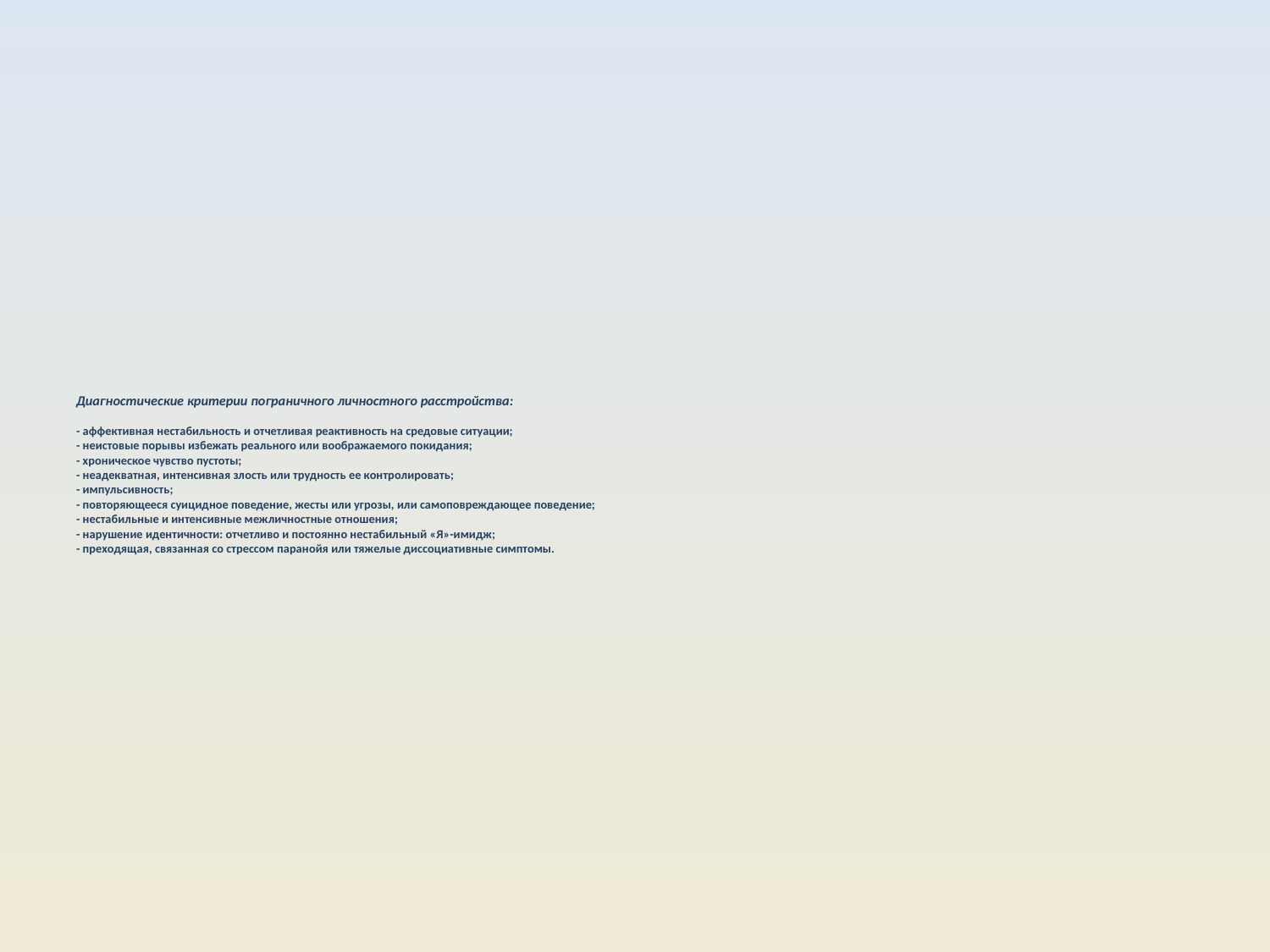

# Диагностические критерии пограничного личностного расстройства: - аффективная нестабильность и отчетливая реактивность на средовые ситуации; - неистовые порывы избежать реального или воображаемого покидания; - хроническое чувство пустоты; - неадекватная, интенсивная злость или трудность ее контролировать; - импульсивность; - повторяющееся суицидное поведение, жесты или угрозы, или самоповреждающее поведение; - нестабильные и интенсивные межличностные отношения; - нарушение идентичности: отчетливо и постоянно нестабильный «Я»-имидж; - преходящая, связанная со стрессом паранойя или тяжелые диссоциативные симптомы.